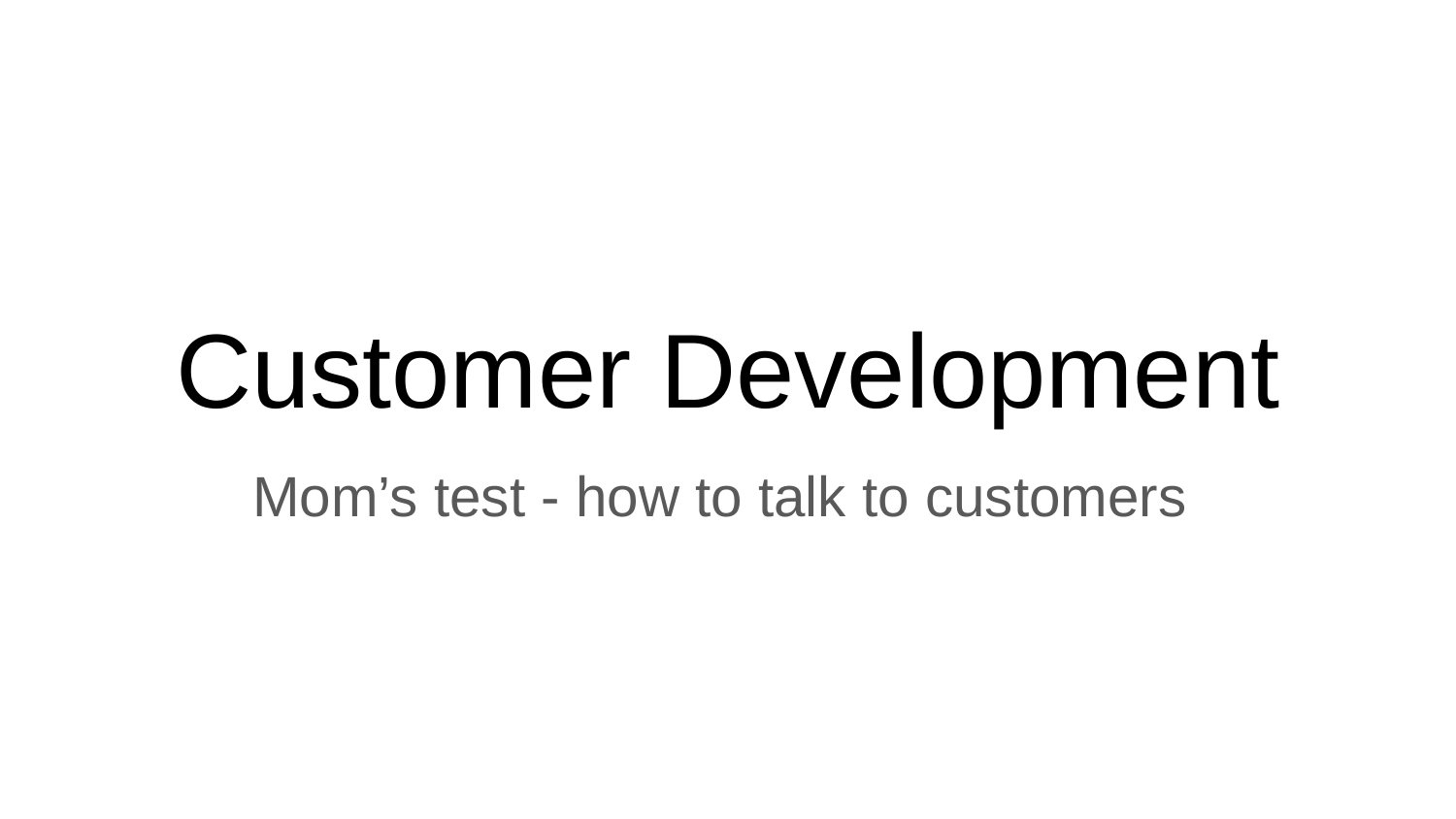

# Customer Development
Mom’s test - how to talk to customers